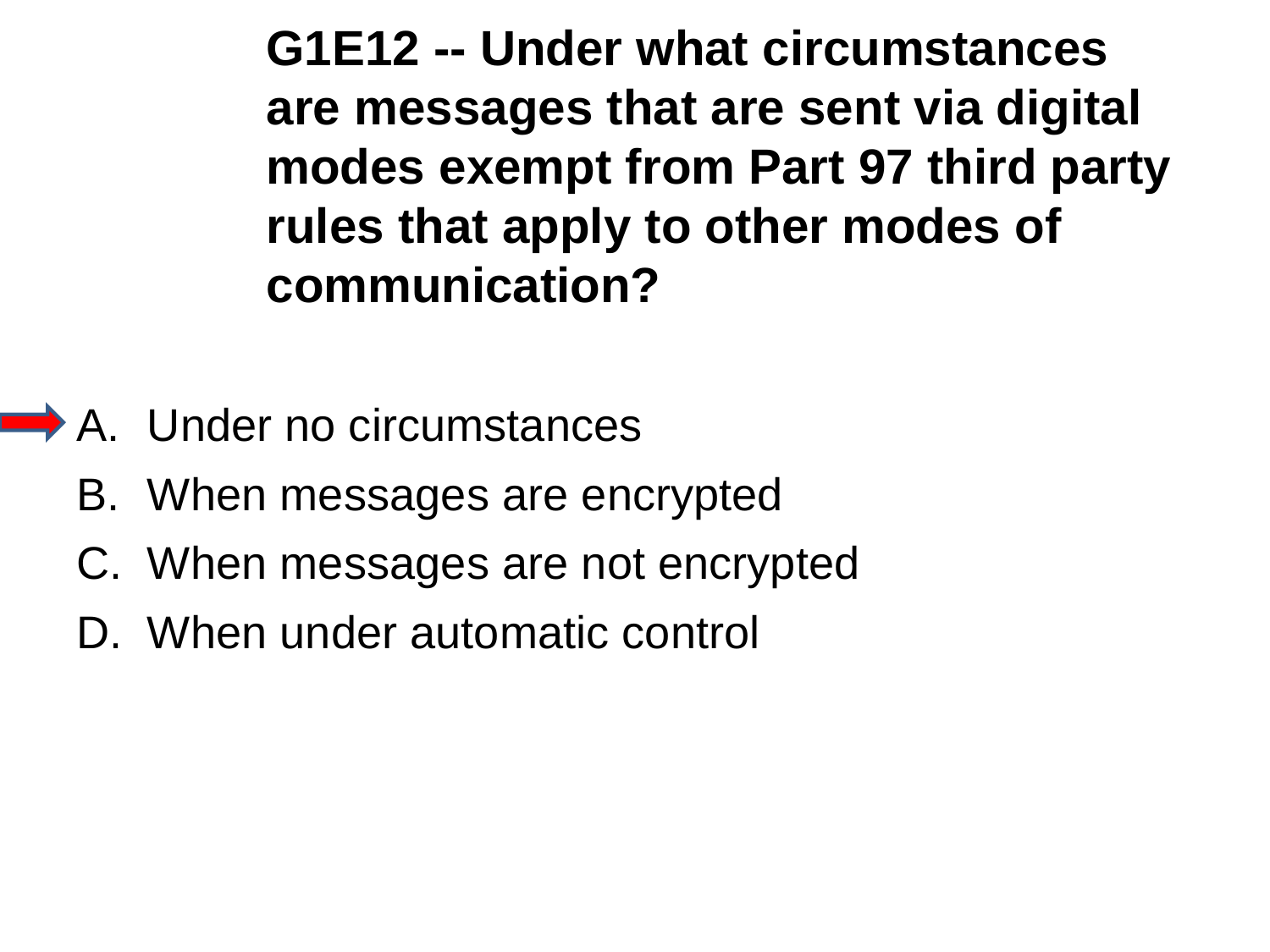

G1E12 -- Under what circumstances are messages that are sent via digital modes exempt from Part 97 third party rules that apply to other modes of communication?
A.	Under no circumstances
B.	When messages are encrypted
C.	When messages are not encrypted
D.	When under automatic control